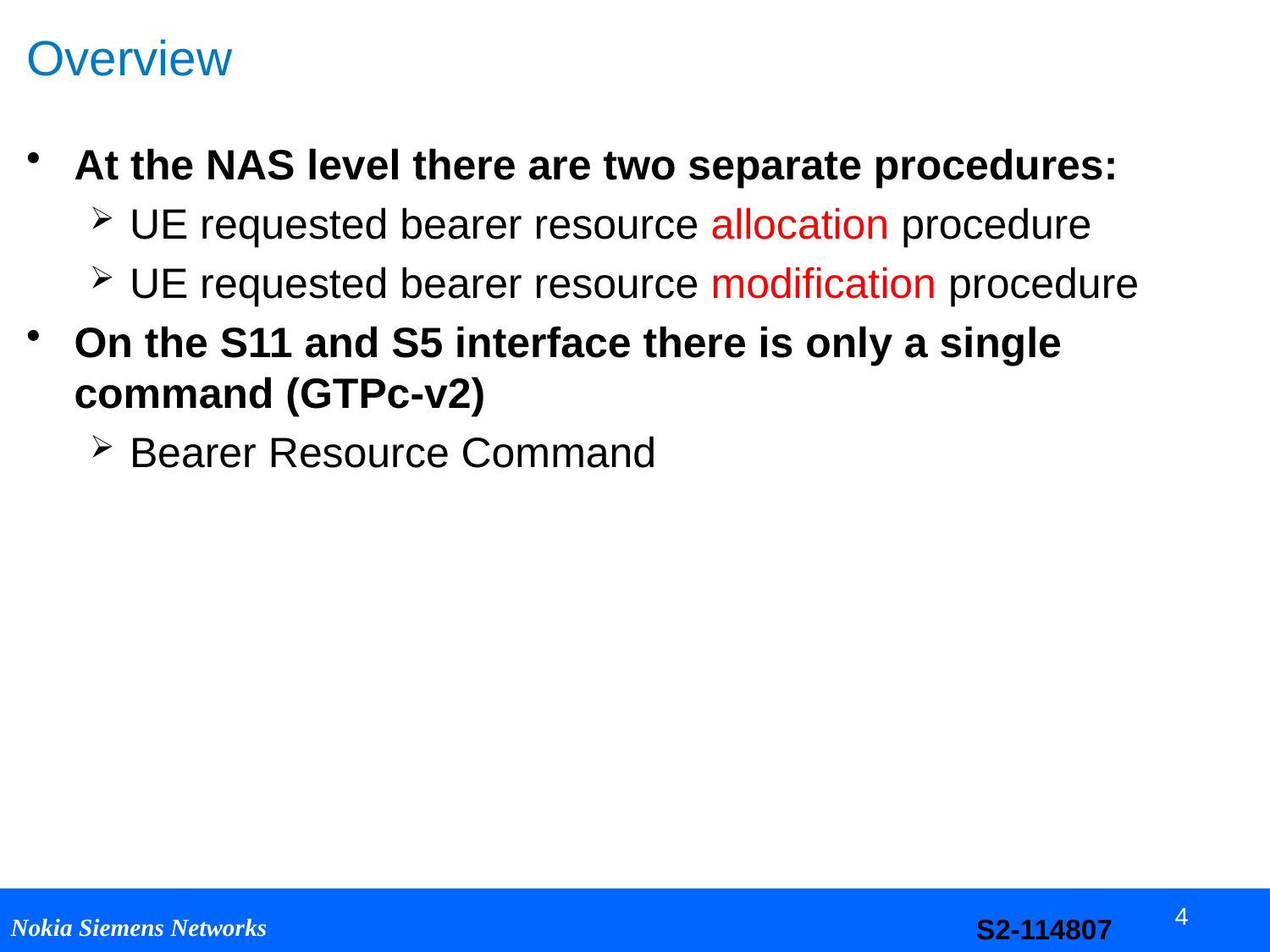

# Overview
At the NAS level there are two separate procedures:
UE requested bearer resource allocation procedure
UE requested bearer resource modification procedure
On the S11 and S5 interface there is only a single command (GTPc-v2)
Bearer Resource Command